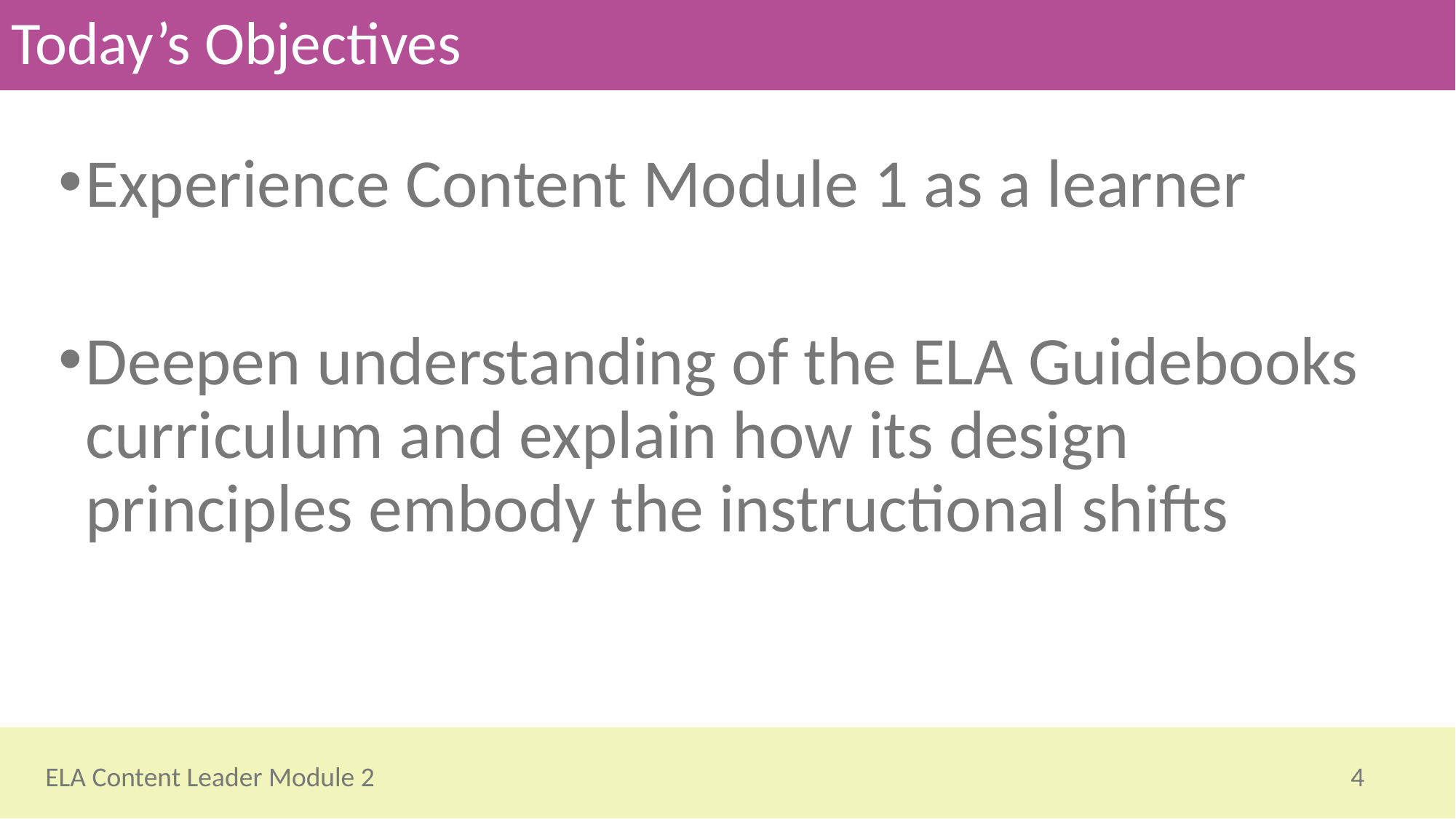

# Today’s Objectives
Experience Content Module 1 as a learner

Deepen understanding of the ELA Guidebooks curriculum and explain how its design principles embody the instructional shifts
4